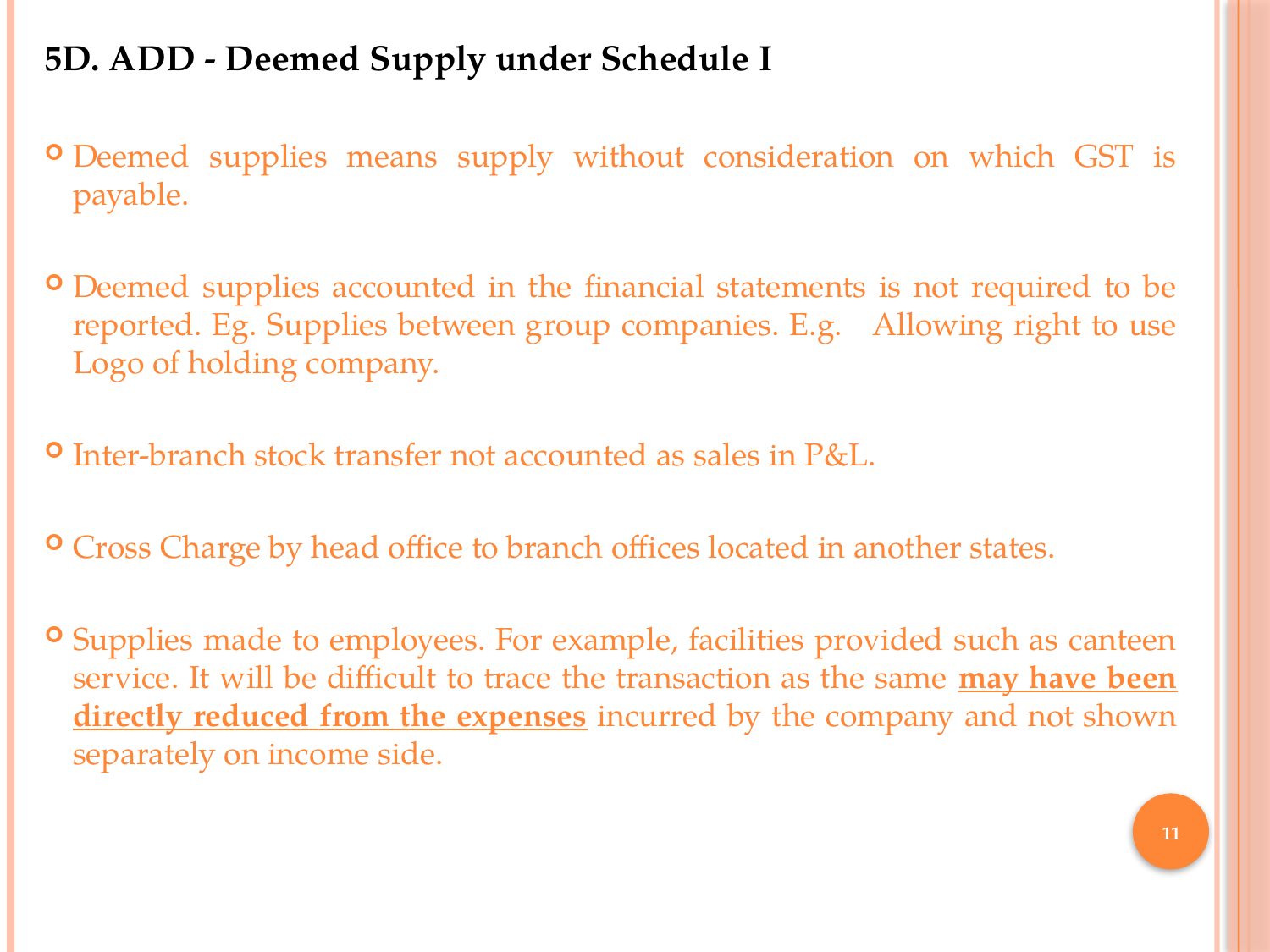

5D. ADD - Deemed Supply under Schedule I

Deemed supplies means supply without consideration on which GST is payable.

Deemed supplies accounted in the financial statements is not required to be reported. Eg. Supplies between group companies. E.g.   Allowing right to use Logo of holding company.

Inter-branch stock transfer not accounted as sales in P&L.

Cross Charge by head office to branch offices located in another states.

Supplies made to employees. For example, facilities provided such as canteen service. It will be difficult to trace the transaction as the same may have been directly reduced from the expenses incurred by the company and not shown separately on income side.

11